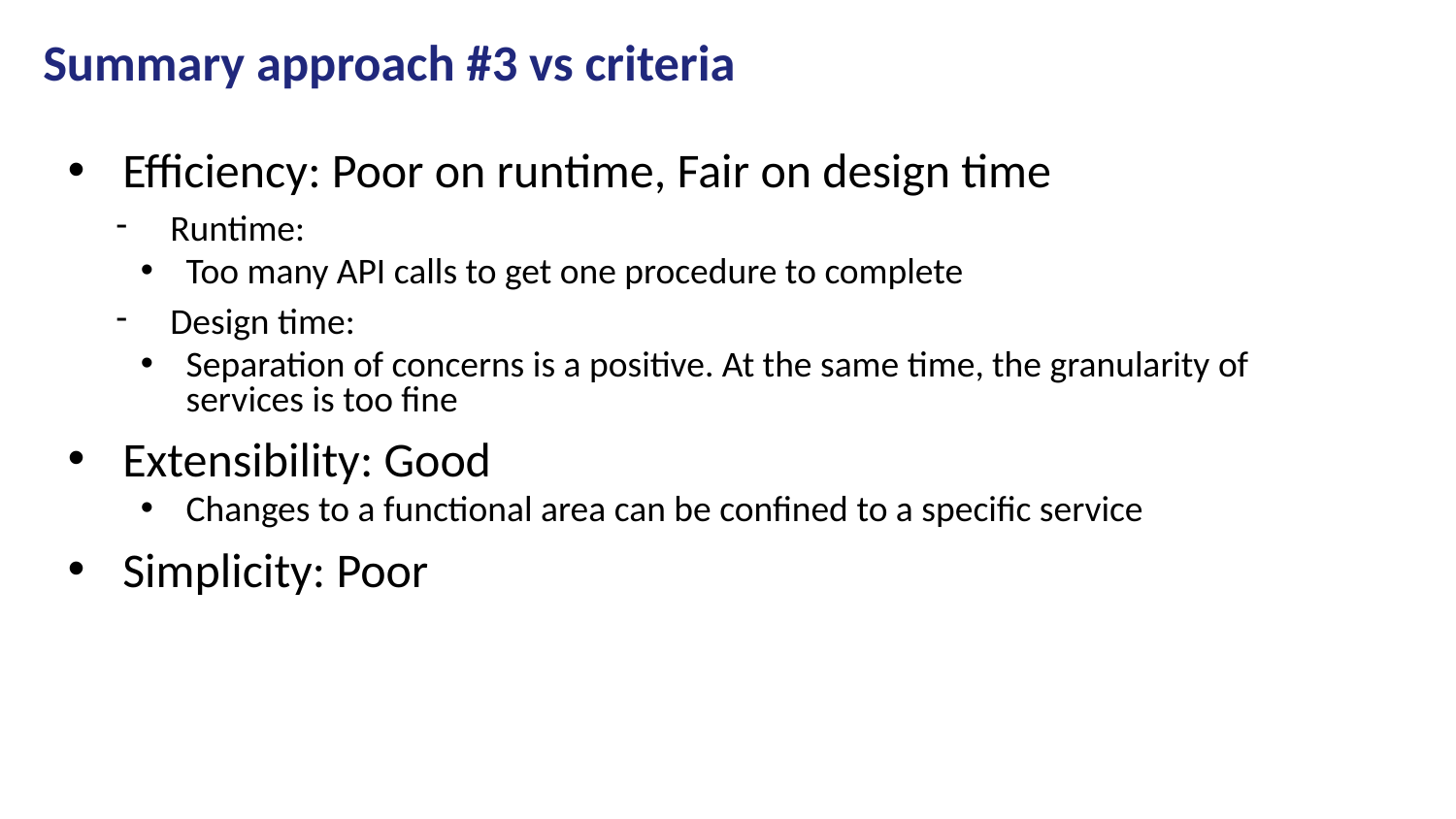

# Summary approach #3 vs criteria
Efficiency: Poor on runtime, Fair on design time
Runtime:
Too many API calls to get one procedure to complete
Design time:
Separation of concerns is a positive. At the same time, the granularity of services is too fine
Extensibility: Good
Changes to a functional area can be confined to a specific service
Simplicity: Poor